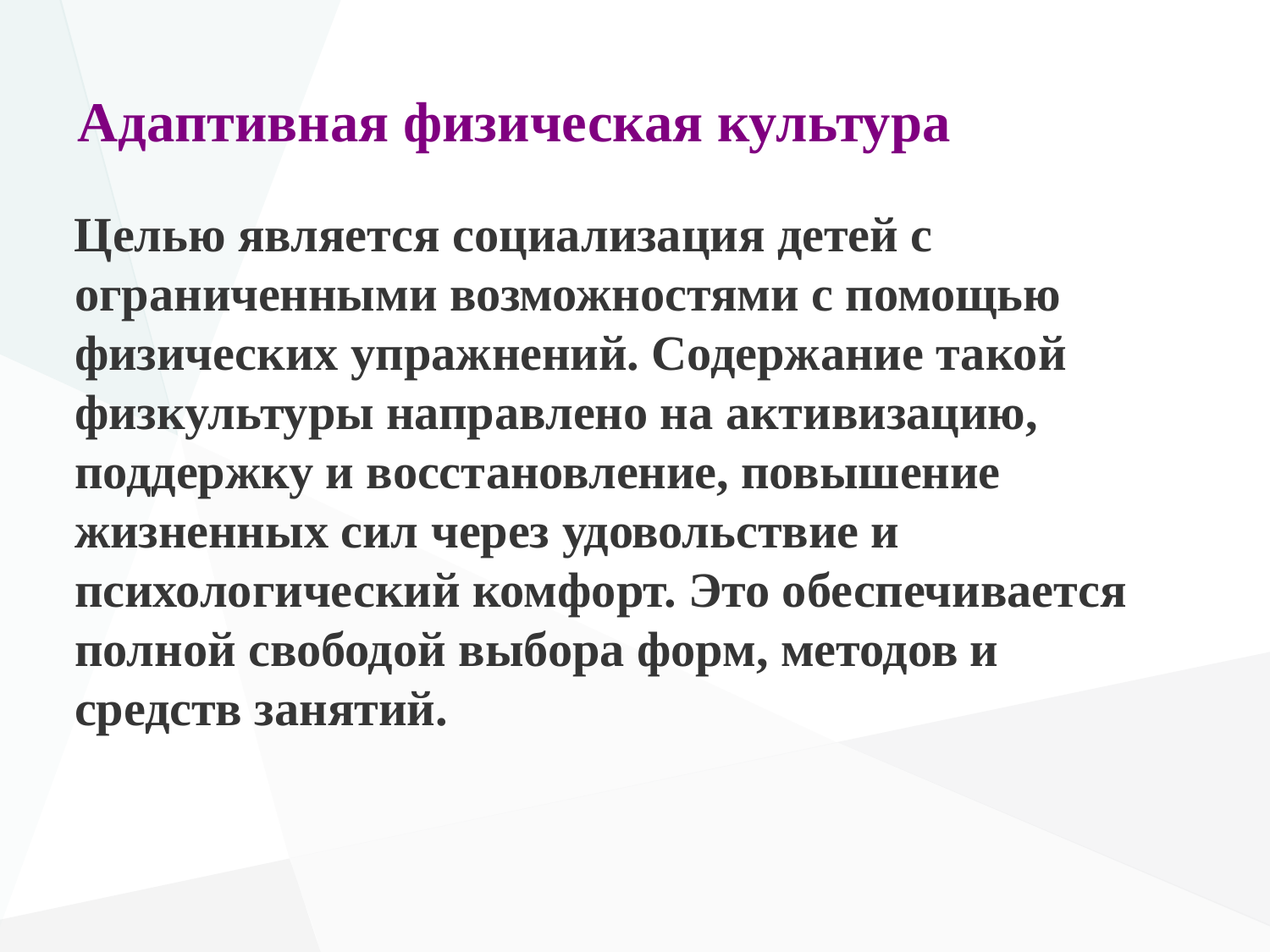

# Адаптивная физическая культура
   Целью является социализация детей с ограниченными возможностями с помощью физических упражнений. Содержание такой физкультуры направлено на активизацию, поддержку и восстановление, повышение жизненных сил через удовольствие и психологический комфорт. Это обеспечивается полной свободой выбора форм, методов и средств занятий.